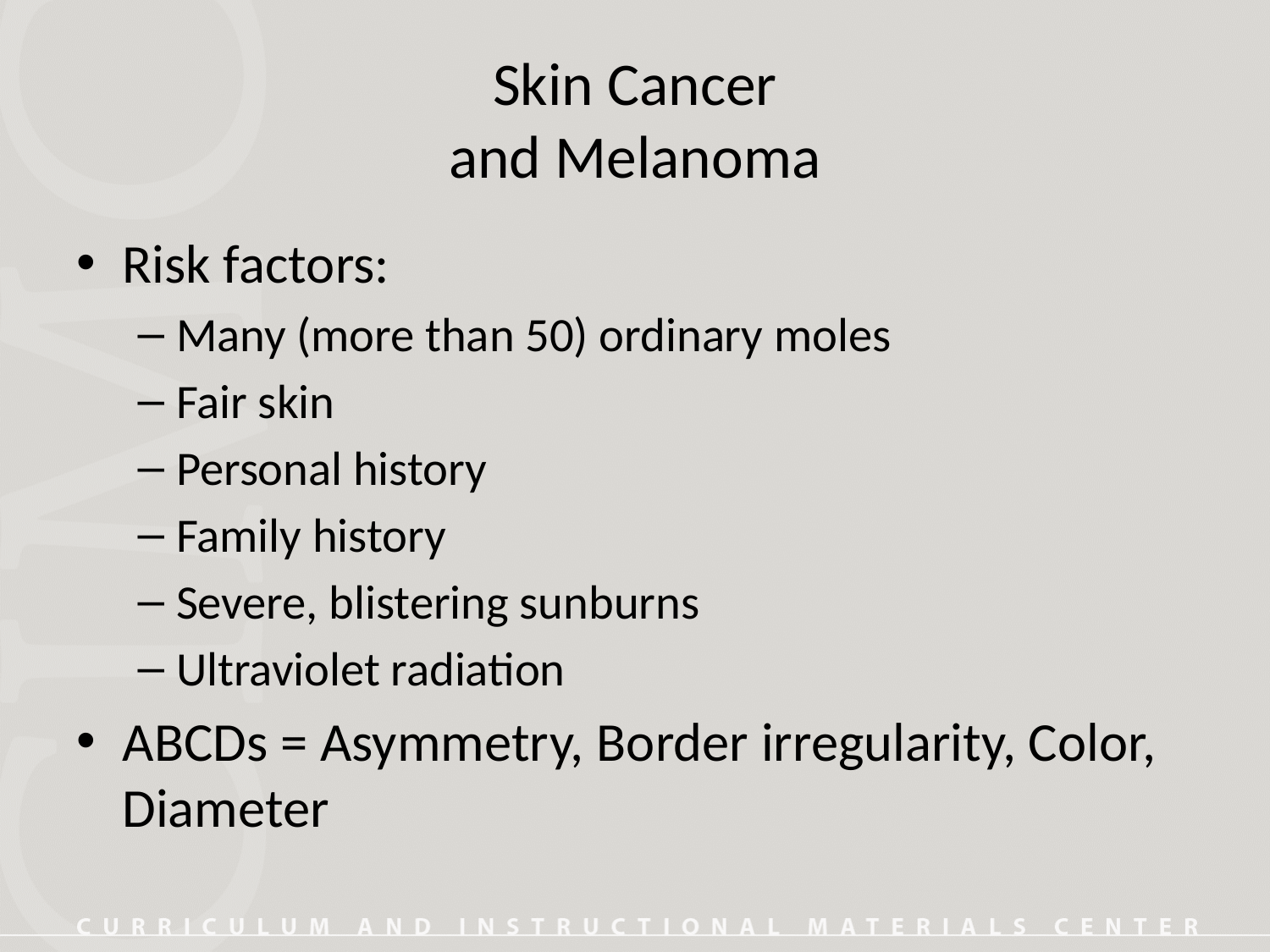

# Skin Cancer and Melanoma
Risk factors:
Many (more than 50) ordinary moles
Fair skin
Personal history
Family history
Severe, blistering sunburns
Ultraviolet radiation
ABCDs = Asymmetry, Border irregularity, Color, Diameter